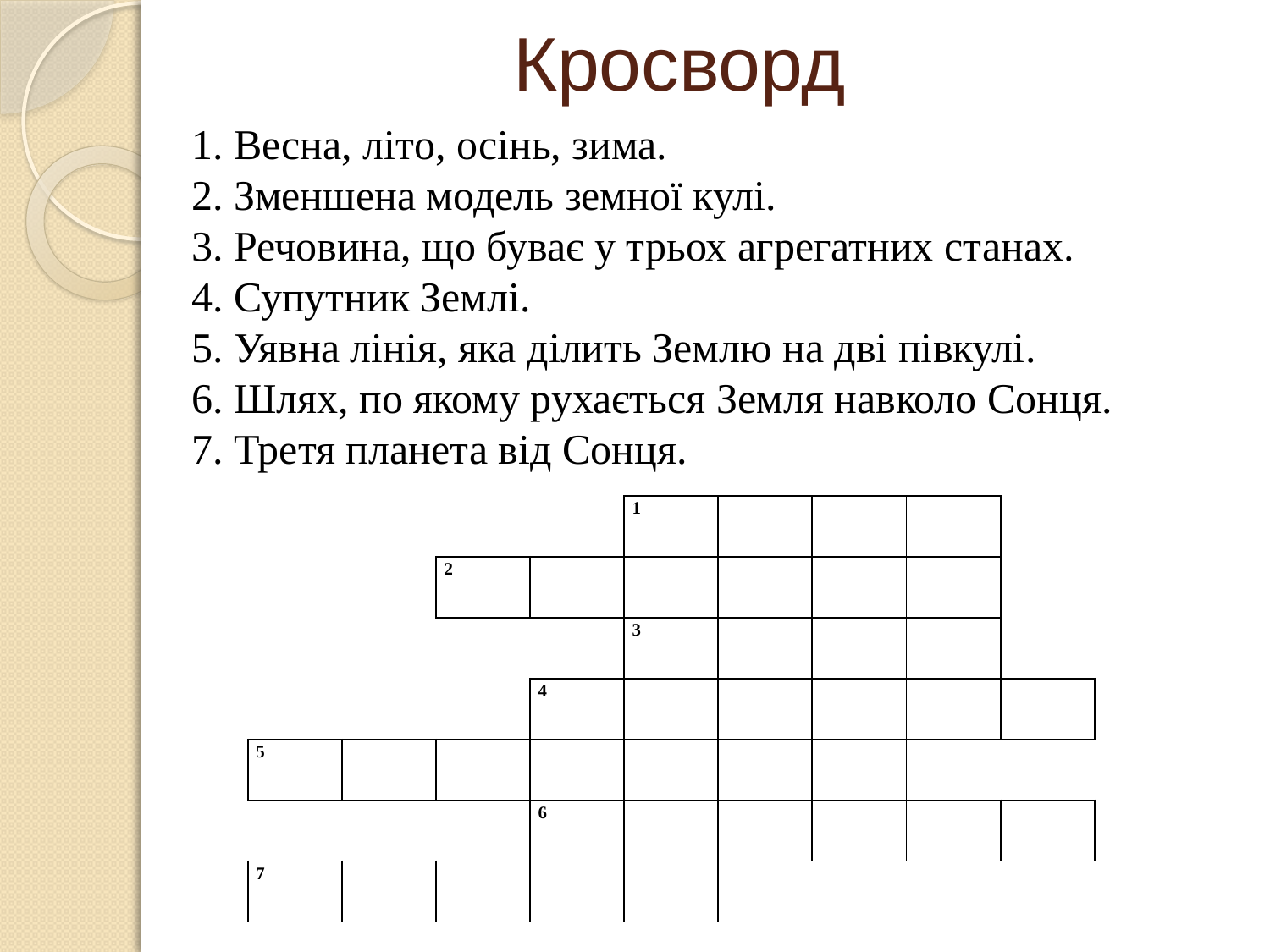

# Кросворд
1. Весна, літо, осінь, зима.
2. Зменшена модель земної кулі.
3. Речовина, що буває у трьох агрегатних станах.
4. Супутник Землі.
5. Уявна лінія, яка ділить Землю на дві півкулі.
6. Шлях, по якому рухається Земля навколо Сонця.
7. Третя планета від Сонця.
|  |  |  |  | 1 |  |  |  |  |
| --- | --- | --- | --- | --- | --- | --- | --- | --- |
|  |  | 2 |  |  |  |  |  |  |
|  |  |  |  | 3 |  |  |  |  |
|  |  |  | 4 |  |  |  |  |  |
| 5 |  |  |  |  |  |  |  |  |
|  |  |  | 6 |  |  |  |  |  |
| 7 |  |  |  |  |  |  |  |  |